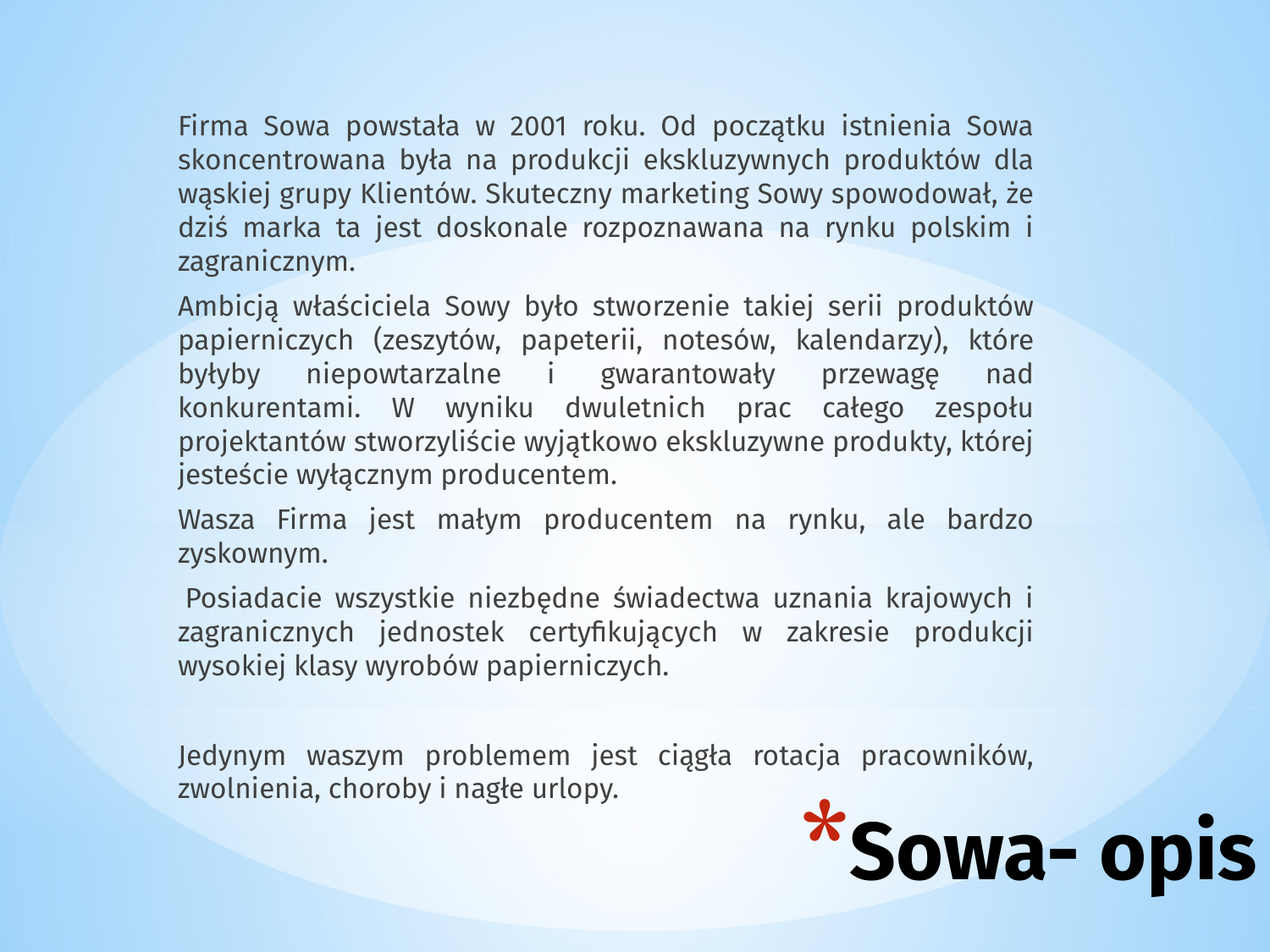

Firma Sowa powstała w 2001 roku. Od początku istnienia Sowa skoncentrowana była na produkcji ekskluzywnych produktów dla wąskiej grupy Klientów. Skuteczny marketing Sowy spowodował, że dziś marka ta jest doskonale rozpoznawana na rynku polskim i zagranicznym.
Ambicją właściciela Sowy było stworzenie takiej serii produktów papierniczych (zeszytów, papeterii, notesów, kalendarzy), które byłyby niepowtarzalne i gwarantowały przewagę nad konkurentami. W wyniku dwuletnich prac całego zespołu projektantów stworzyliście wyjątkowo ekskluzywne produkty, której jesteście wyłącznym producentem.
Wasza Firma jest małym producentem na rynku, ale bardzo zyskownym.
 Posiadacie wszystkie niezbędne świadectwa uznania krajowych i zagranicznych jednostek certyfikujących w zakresie produkcji wysokiej klasy wyrobów papierniczych.

Jedynym waszym problemem jest ciągła rotacja pracowników, zwolnienia, choroby i nagłe urlopy.
# Sowa- opis